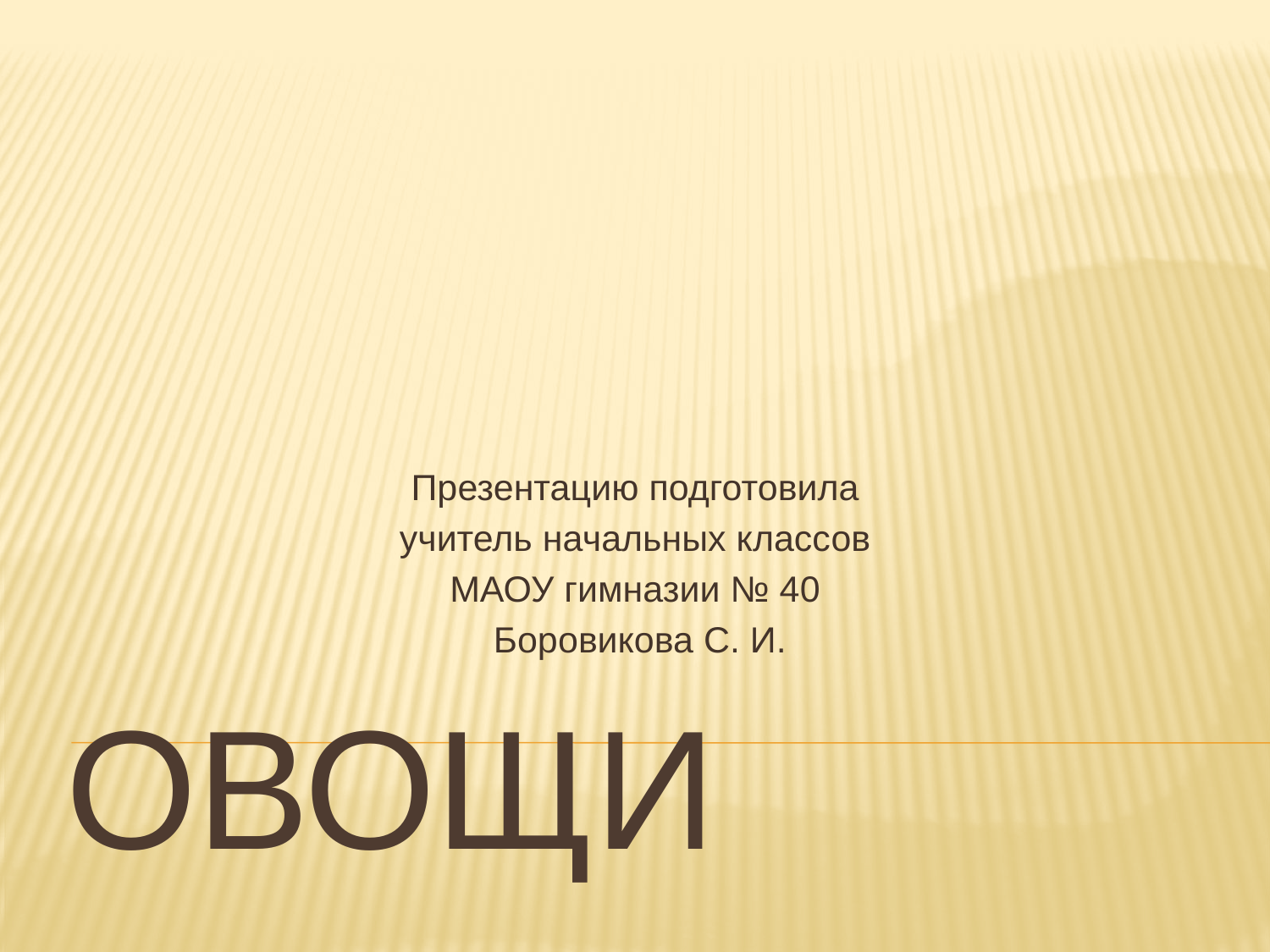

Презентацию подготовила
учитель начальных классов
МАОУ гимназии № 40
Боровикова С. И.
# Овощи